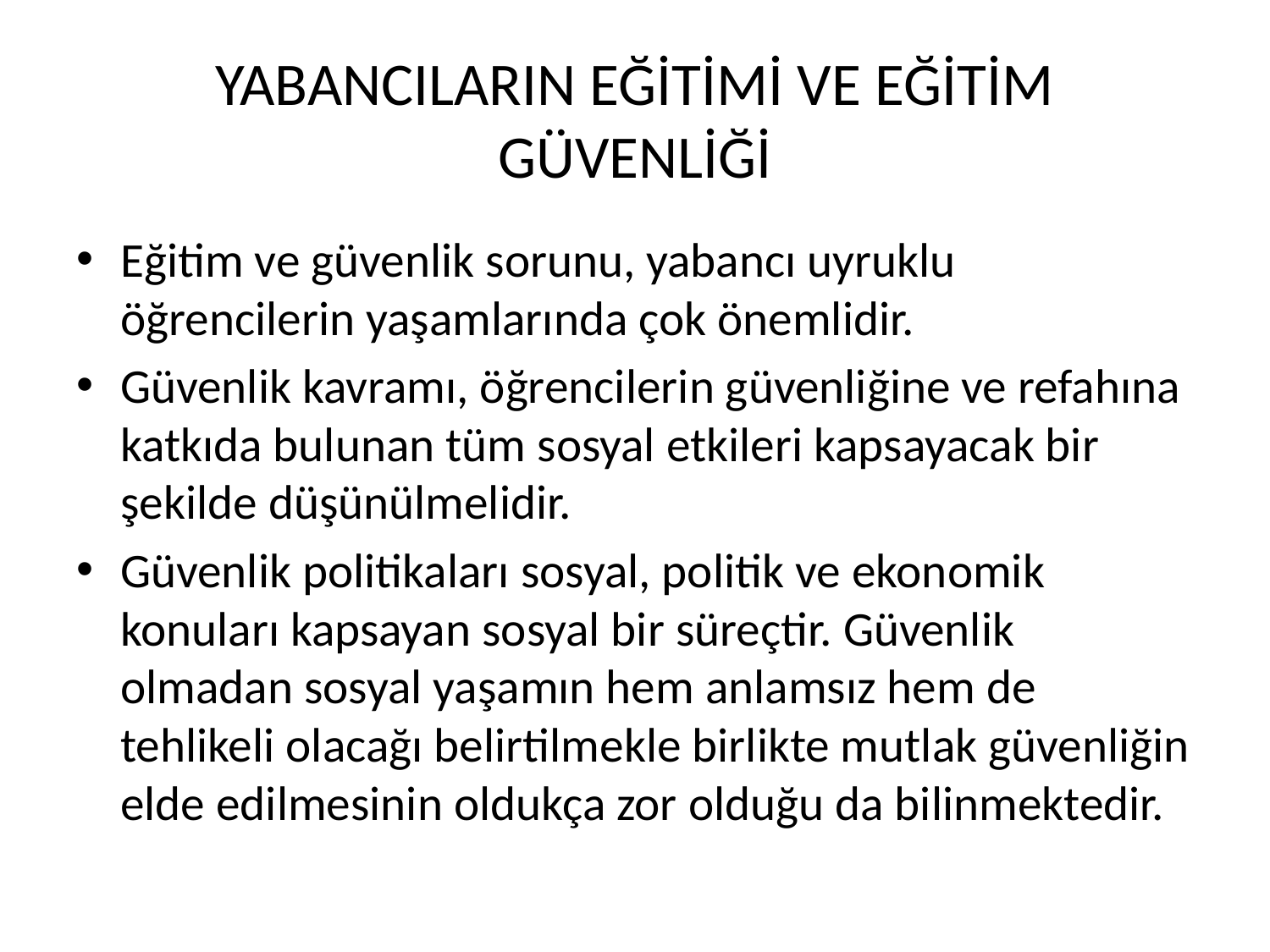

# YABANCILARIN EĞİTİMİ VE EĞİTİM GÜVENLİĞİ
Eğitim ve güvenlik sorunu, yabancı uyruklu öğrencilerin yaşamlarında çok önemlidir.
Güvenlik kavramı, öğrencilerin güvenliğine ve refahına katkıda bulunan tüm sosyal etkileri kapsayacak bir şekilde düşünülmelidir.
Güvenlik politikaları sosyal, politik ve ekonomik konuları kapsayan sosyal bir süreçtir. Güvenlik olmadan sosyal yaşamın hem anlamsız hem de tehlikeli olacağı belirtilmekle birlikte mutlak güvenliğin elde edilmesinin oldukça zor olduğu da bilinmektedir.